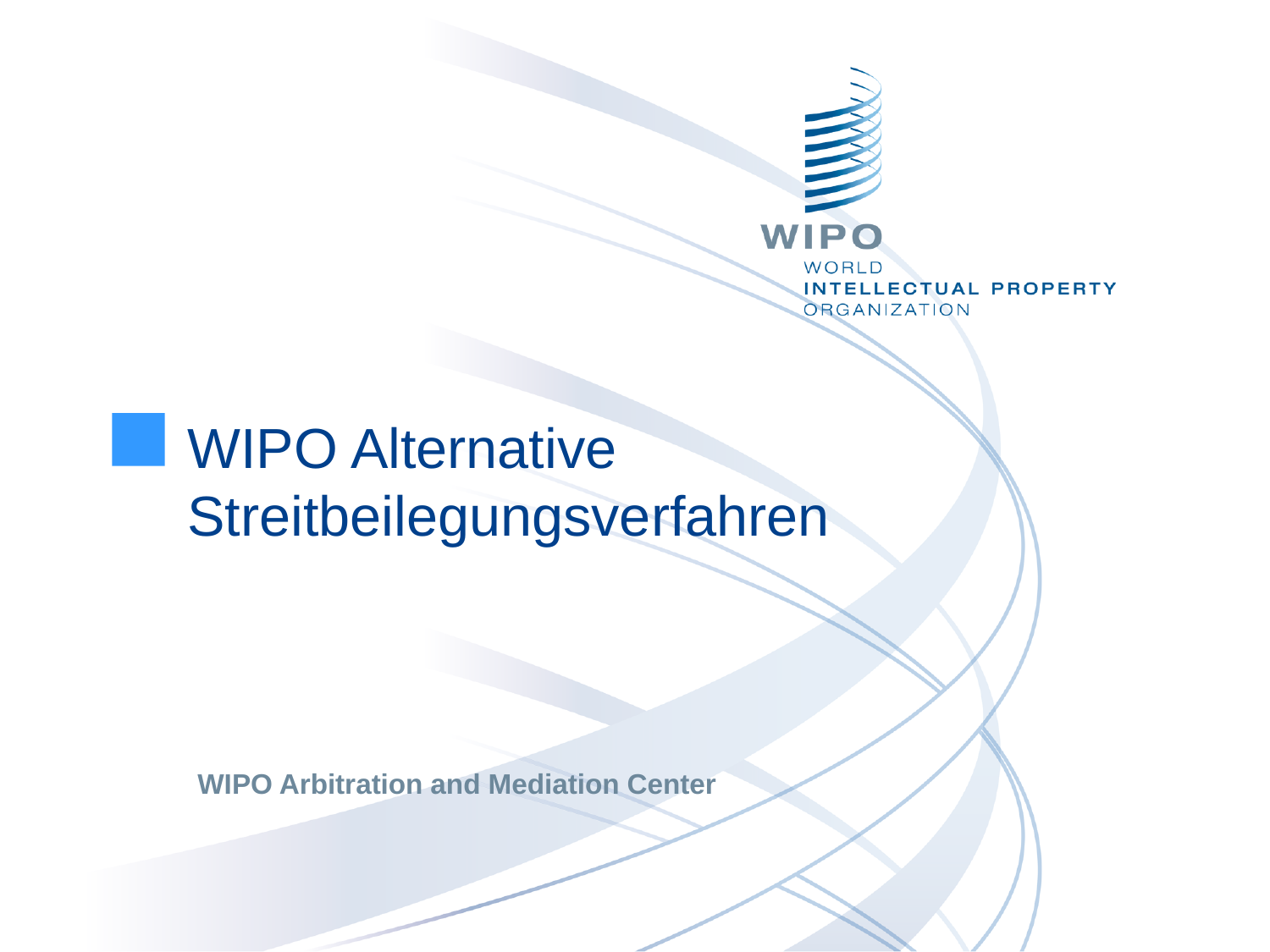

WIPO Alternative Streitbeilegungsverfahren

WIPO Arbitration and Mediation Center